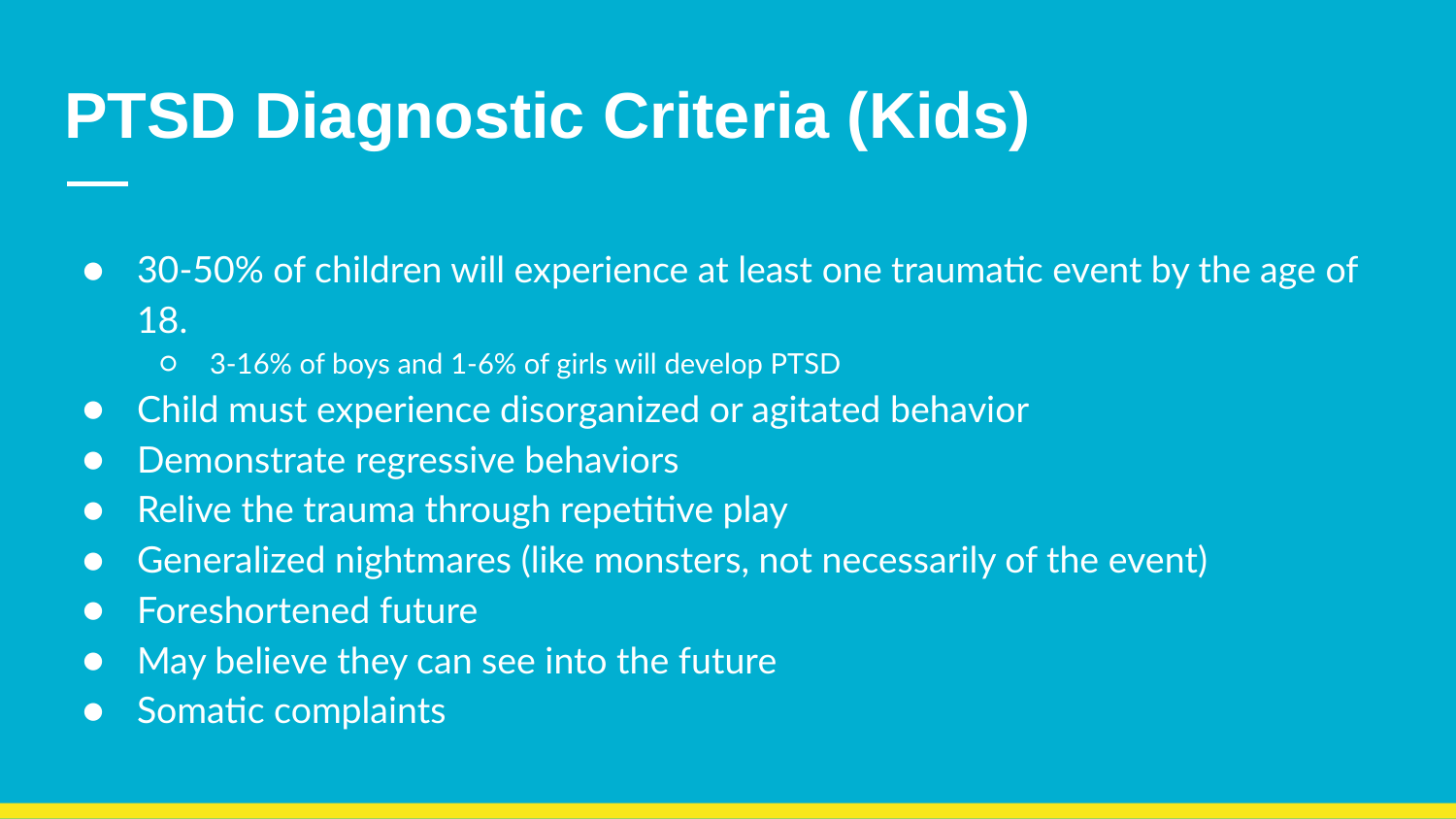

# PTSD Diagnostic Criteria (Kids)
30-50% of children will experience at least one traumatic event by the age of 18.
3-16% of boys and 1-6% of girls will develop PTSD
Child must experience disorganized or agitated behavior
Demonstrate regressive behaviors
Relive the trauma through repetitive play
Generalized nightmares (like monsters, not necessarily of the event)
Foreshortened future
May believe they can see into the future
Somatic complaints